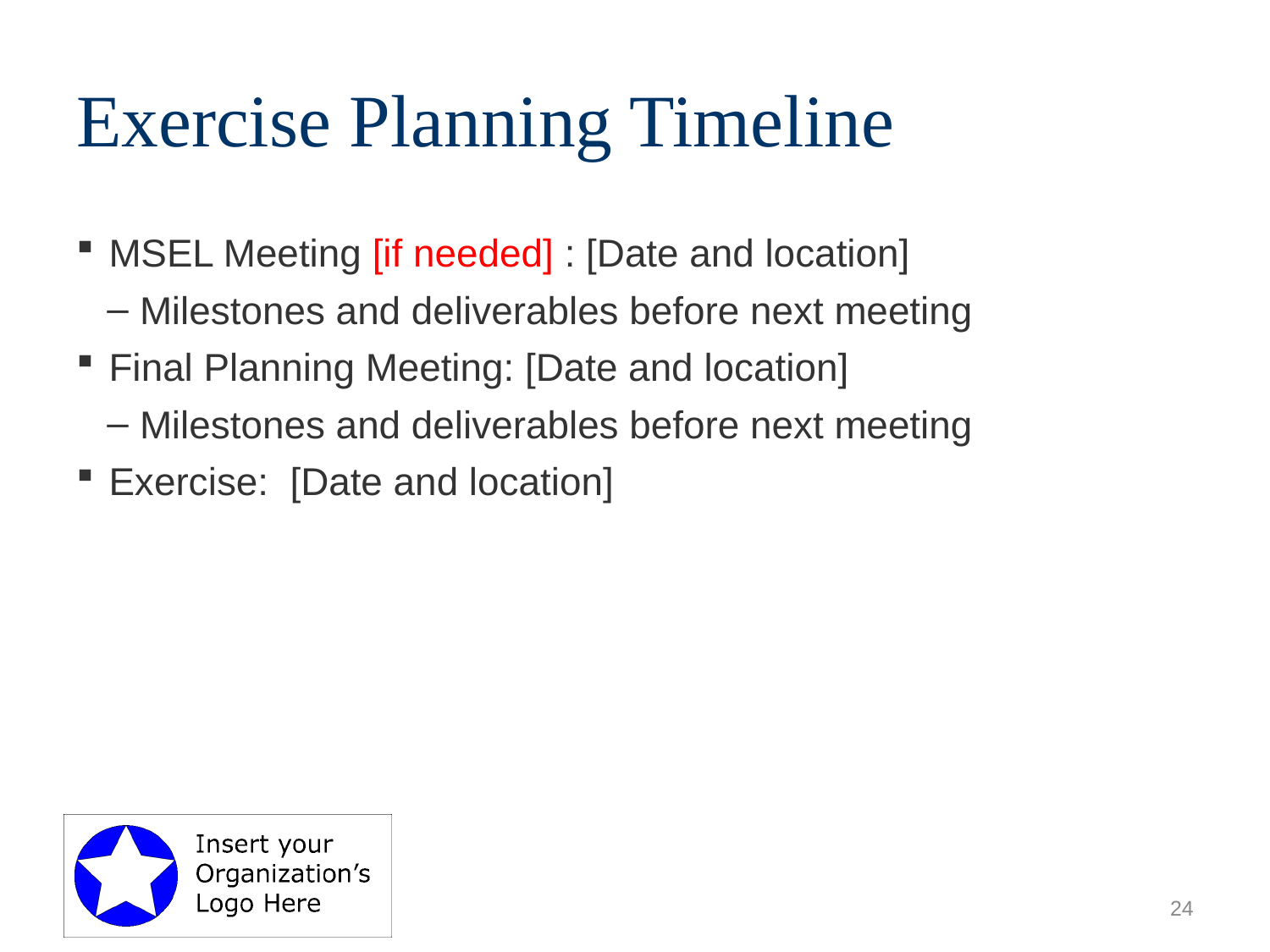

# Exercise Planning Timeline
MSEL Meeting [if needed] : [Date and location]
Milestones and deliverables before next meeting
Final Planning Meeting: [Date and location]
Milestones and deliverables before next meeting
Exercise:  [Date and location]
24